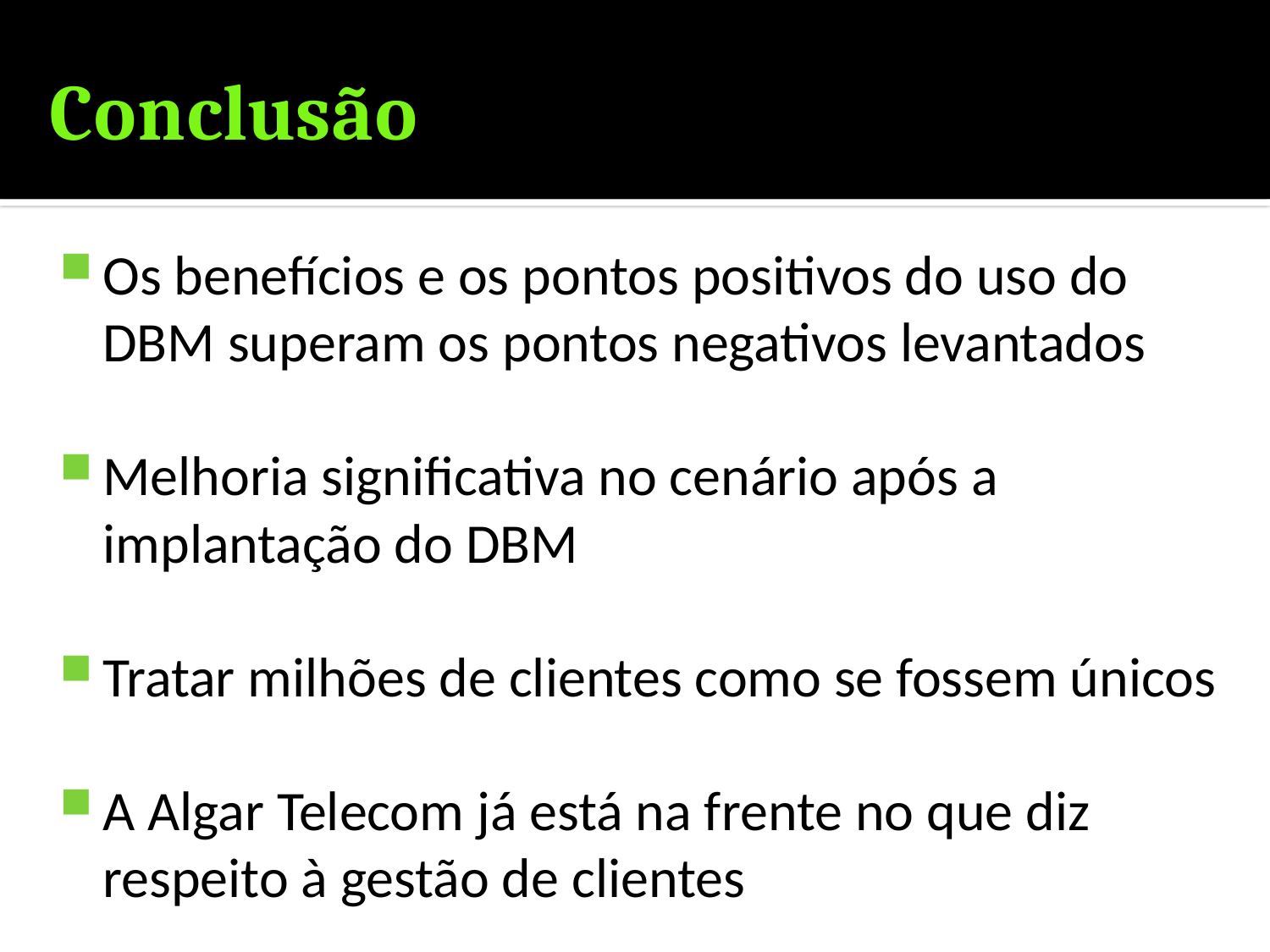

# Conclusão
Os benefícios e os pontos positivos do uso do DBM superam os pontos negativos levantados

Melhoria significativa no cenário após a implantação do DBM

Tratar milhões de clientes como se fossem únicos

A Algar Telecom já está na frente no que diz respeito à gestão de clientes